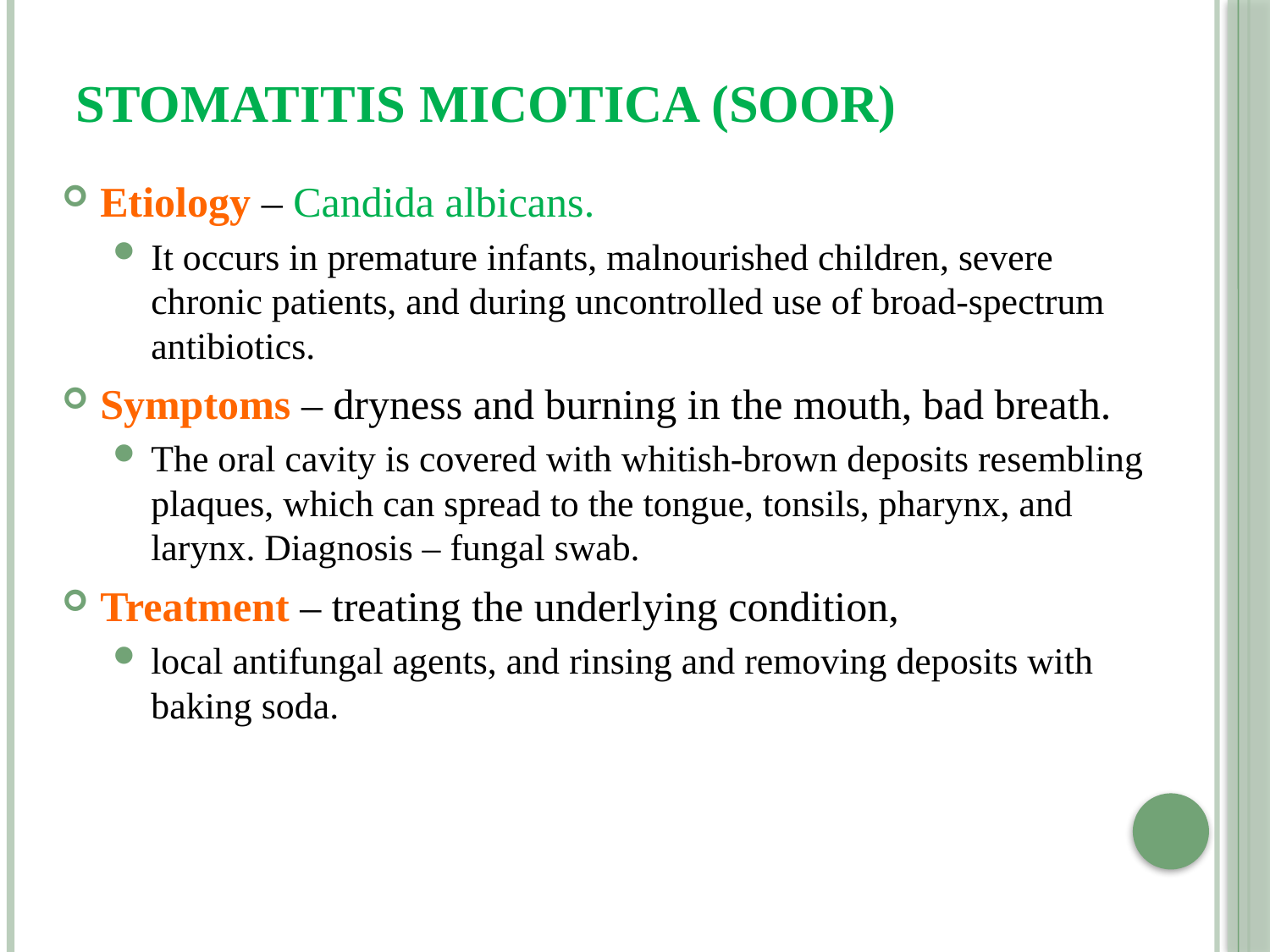

# Stomatitis micotica (soor)
Etiology – Candida albicans.
It occurs in premature infants, malnourished children, severe chronic patients, and during uncontrolled use of broad-spectrum antibiotics.
Symptoms – dryness and burning in the mouth, bad breath.
The oral cavity is covered with whitish-brown deposits resembling plaques, which can spread to the tongue, tonsils, pharynx, and larynx. Diagnosis – fungal swab.
Treatment – treating the underlying condition,
local antifungal agents, and rinsing and removing deposits with baking soda.